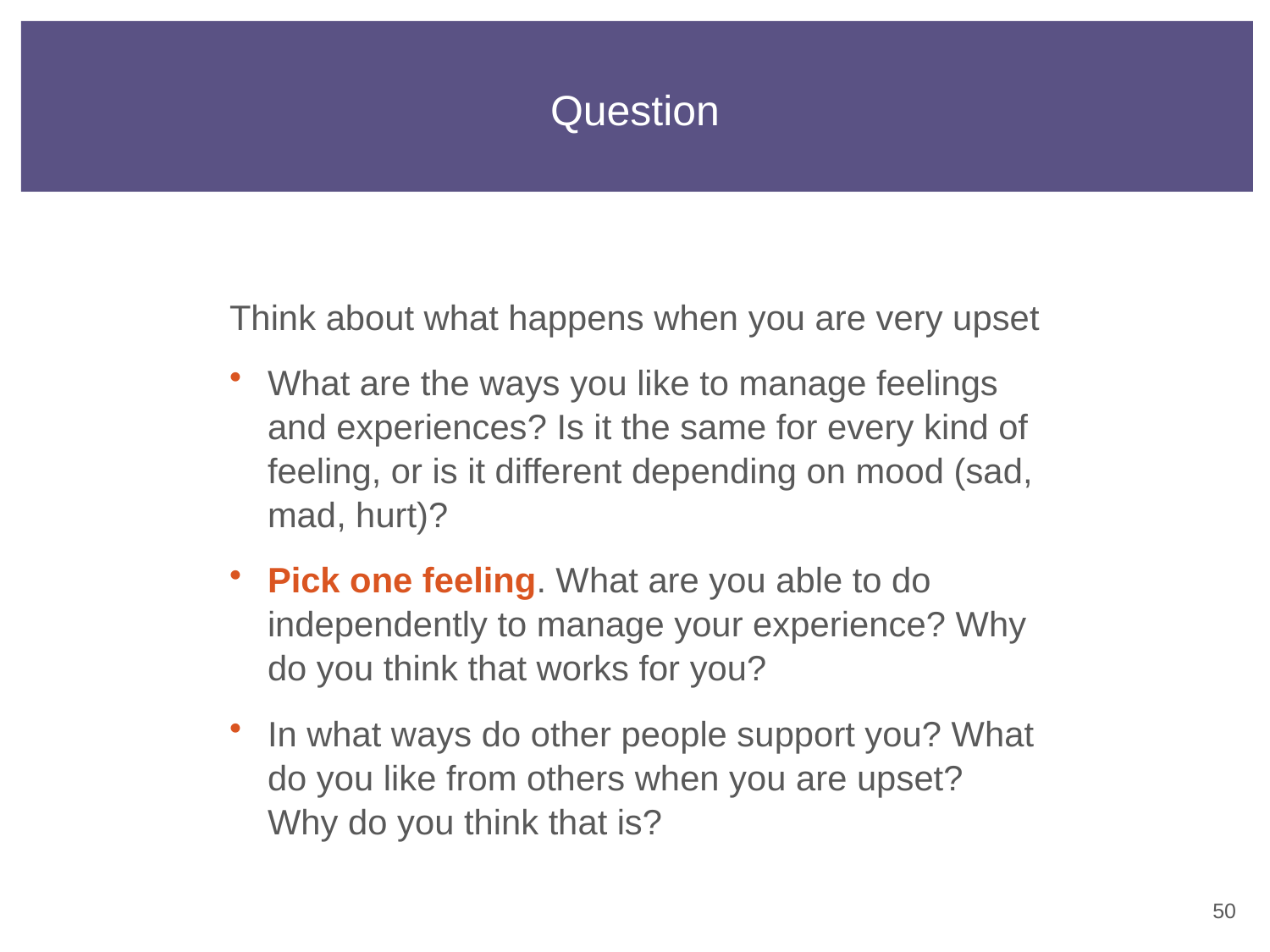

# Question
Think about what happens when you are very upset
What are the ways you like to manage feelings and experiences? Is it the same for every kind of feeling, or is it different depending on mood (sad, mad, hurt)?
Pick one feeling. What are you able to do independently to manage your experience? Why do you think that works for you?
In what ways do other people support you? What do you like from others when you are upset? Why do you think that is?
50